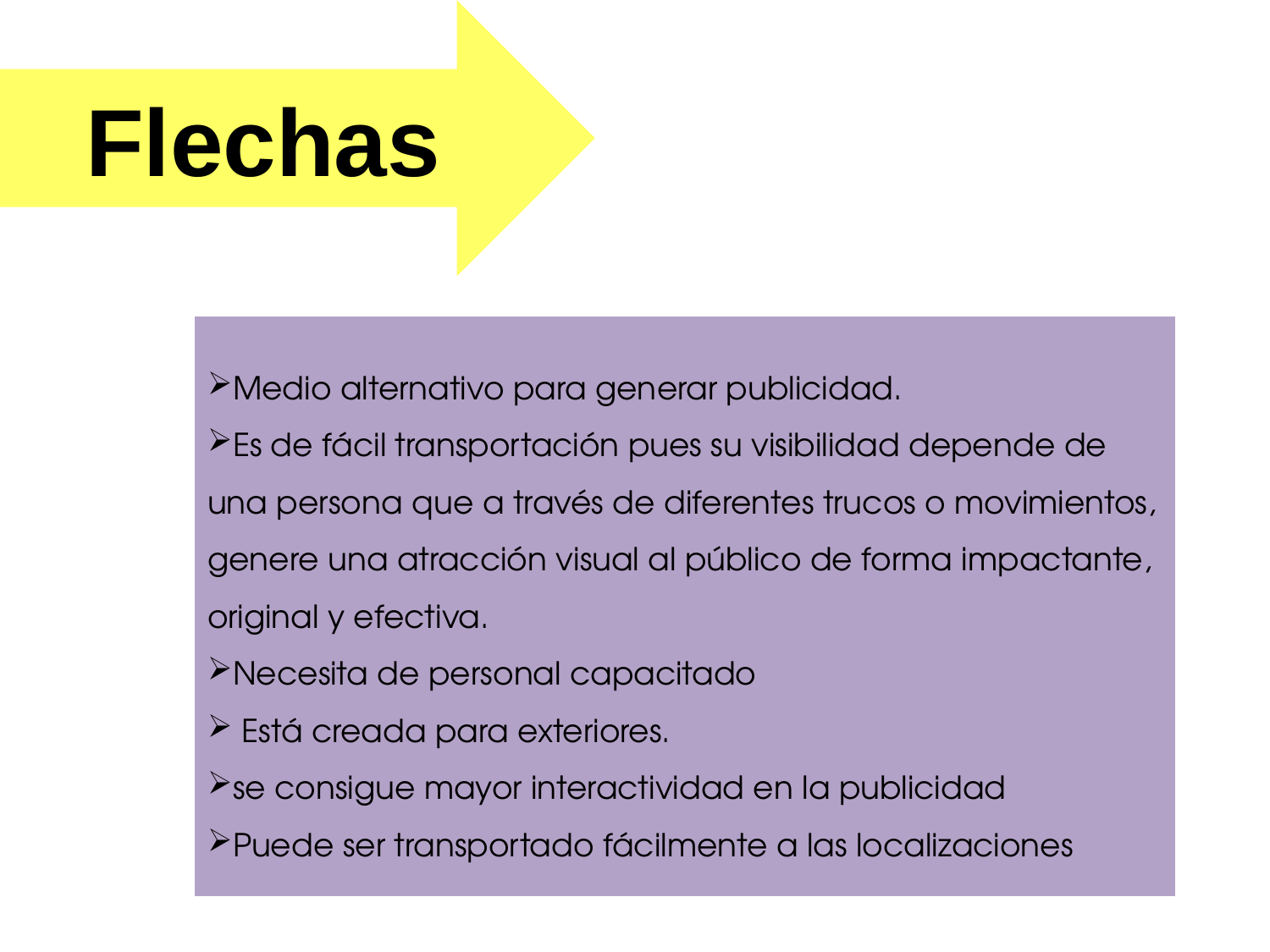

Flechas
Medio alternativo para generar publicidad.
Es de fácil transportación pues su visibilidad depende de una persona que a través de diferentes trucos o movimientos, genere una atracción visual al público de forma impactante, original y efectiva.
Necesita de personal capacitado
 Está creada para exteriores.
se consigue mayor interactividad en la publicidad
Puede ser transportado fácilmente a las localizaciones